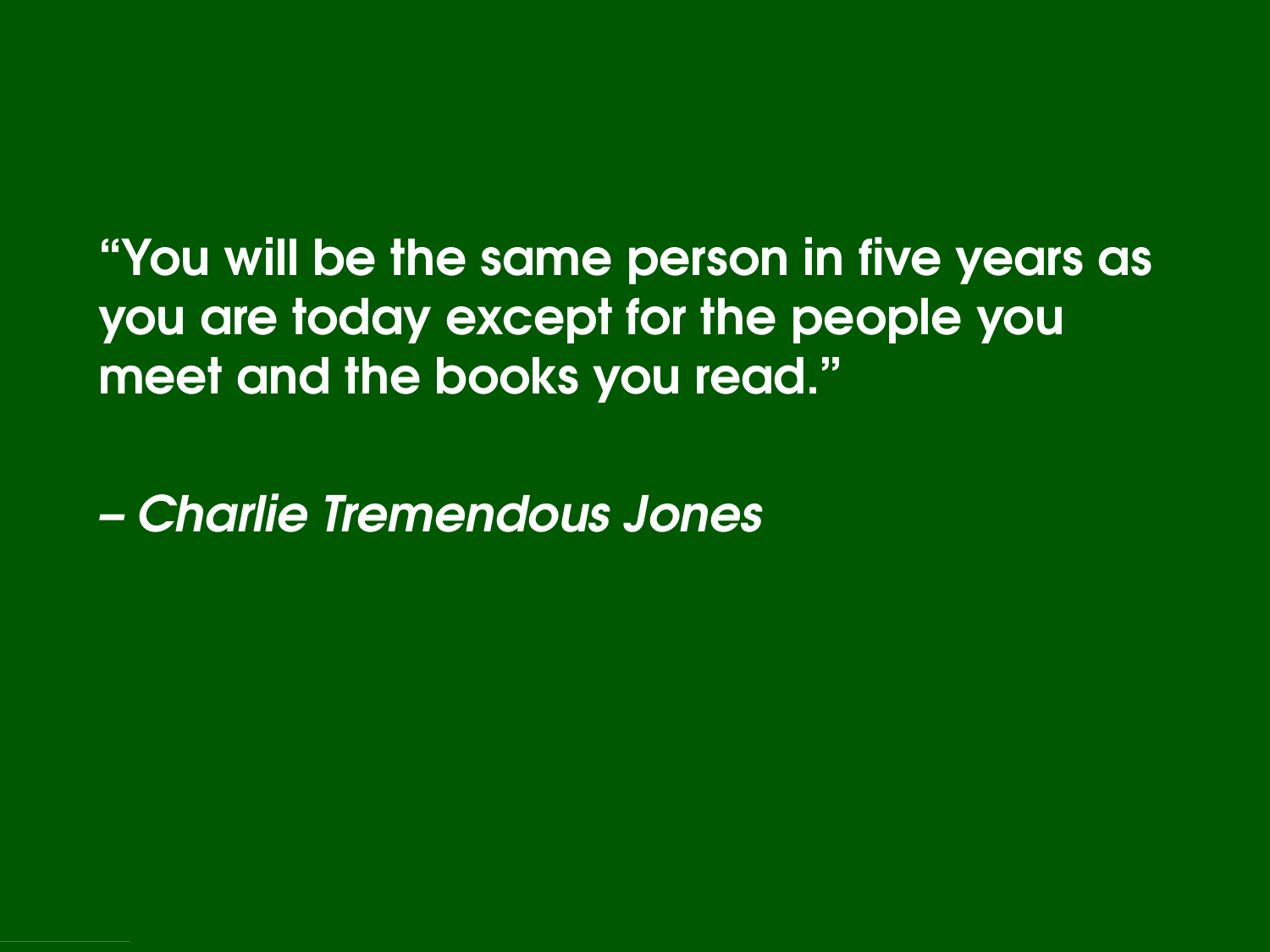

“You will be the same person in five years as you are today except for the people you meet and the books you read.”

– Charlie Tremendous Jones